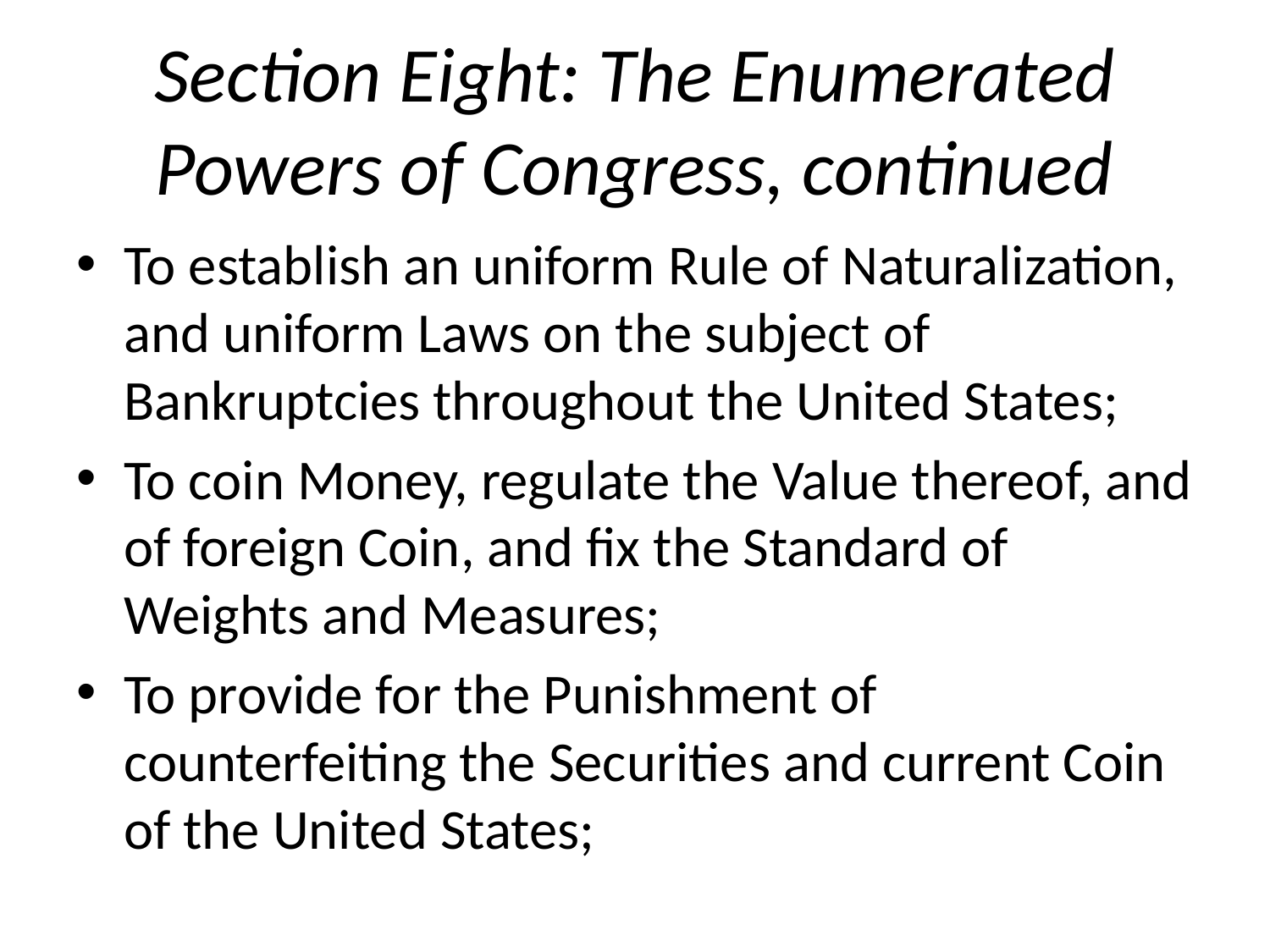

# Section Eight: The Enumerated Powers of Congress, continued
To establish an uniform Rule of Naturalization, and uniform Laws on the subject of Bankruptcies throughout the United States;
To coin Money, regulate the Value thereof, and of foreign Coin, and fix the Standard of Weights and Measures;
To provide for the Punishment of counterfeiting the Securities and current Coin of the United States;